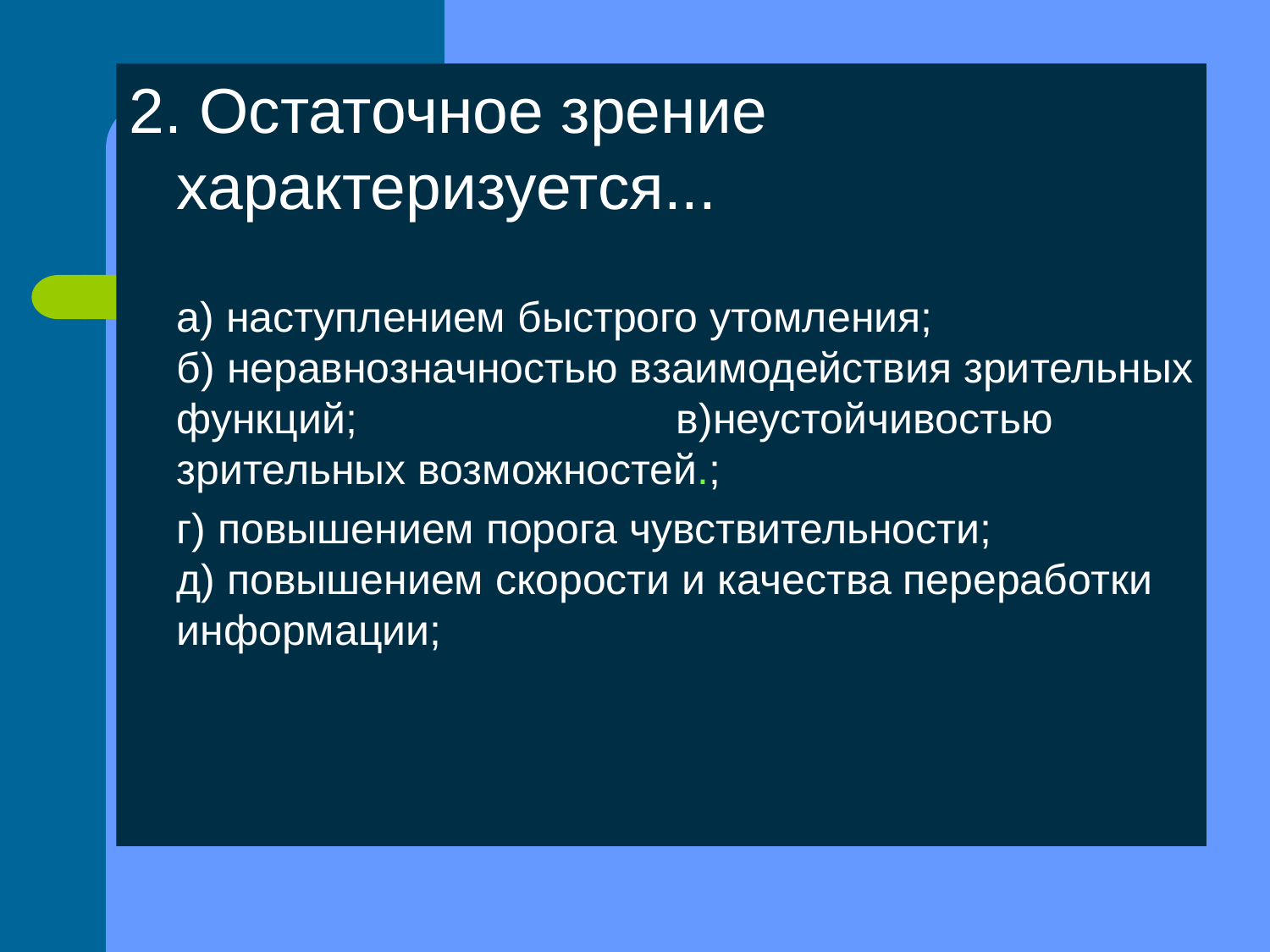

2. Остаточное зрение характеризуется...

а) наступлением быстрого утомления;
б) неравнозначностью взаимодействия зрительных функций;                           в)неустойчивостью зрительных возможностей.;
г) повышением порога чувствительности;
д) повышением скорости и качества переработки информации;